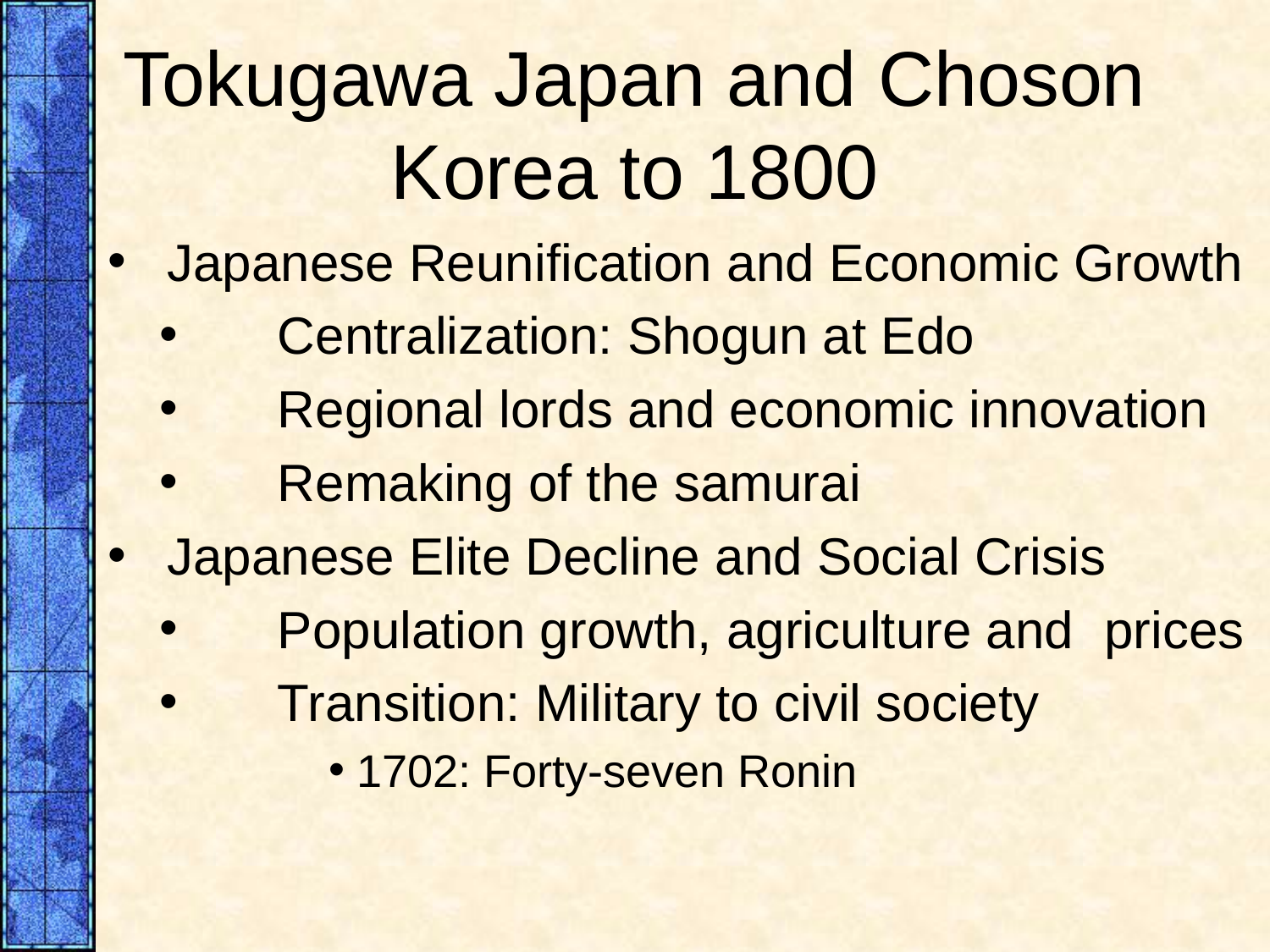

# Tokugawa Japan and Choson Korea to 1800
Japanese Reunification and Economic Growth
	Centralization: Shogun at Edo
	Regional lords and economic innovation
	Remaking of the samurai
Japanese Elite Decline and Social Crisis
	Population growth, agriculture and 	prices
	Transition: Military to civil society
 1702: Forty-seven Ronin